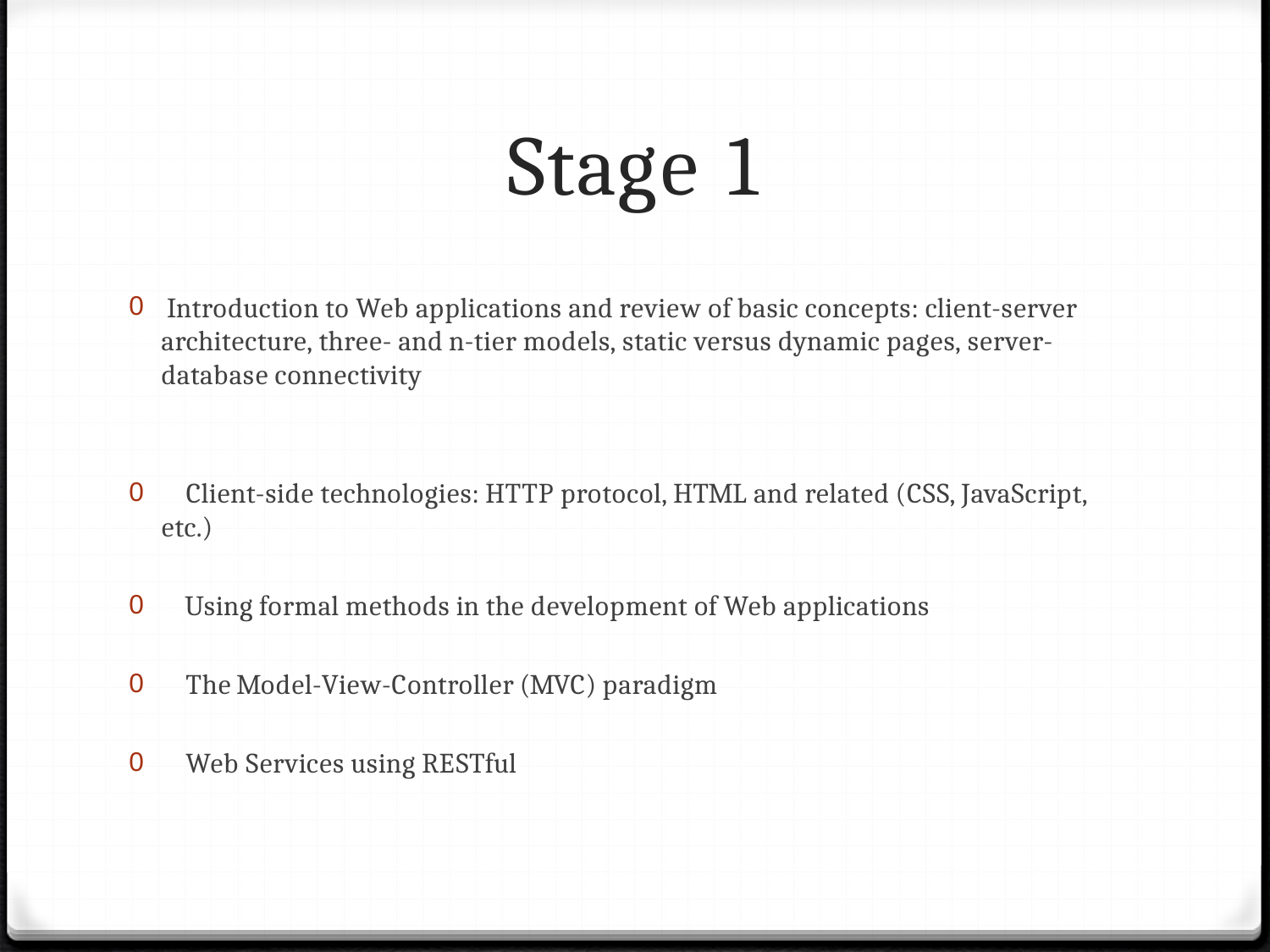

# Stage 1
 Introduction to Web applications and review of basic concepts: client-server architecture, three- and n-tier models, static versus dynamic pages, server-database connectivity

    Client-side technologies: HTTP protocol, HTML and related (CSS, JavaScript,    etc.)

    Using formal methods in the development of Web applications

    The Model-View-Controller (MVC) paradigm

    Web Services using RESTful